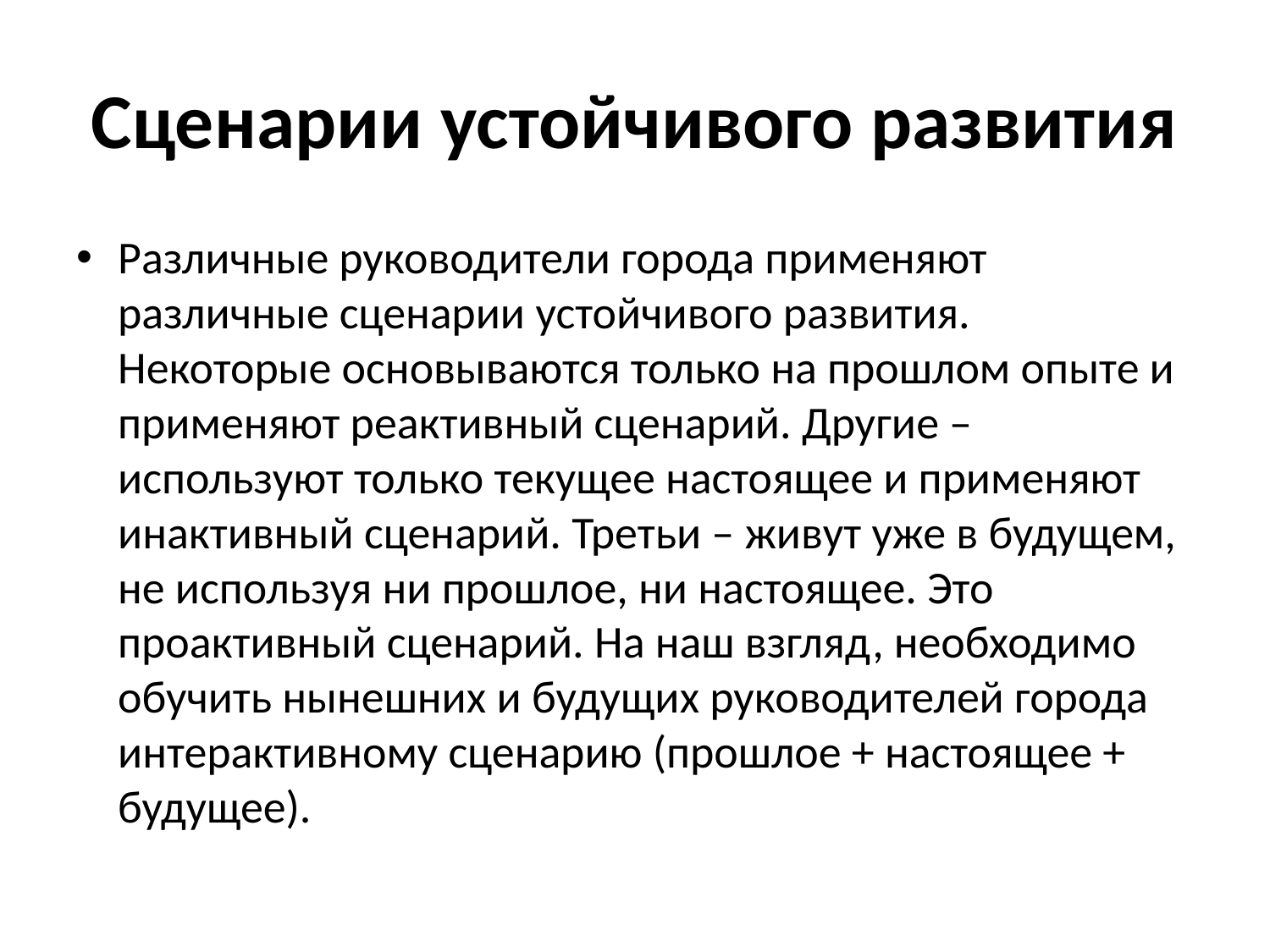

# Сценарии устойчивого развития
Различные руководители города применяют различные сценарии устойчивого развития. Некоторые основываются только на прошлом опыте и применяют реактивный сценарий. Другие – используют только текущее настоящее и применяют инактивный сценарий. Третьи – живут уже в будущем, не используя ни прошлое, ни настоящее. Это проактивный сценарий. На наш взгляд, необходимо обучить нынешних и будущих руководителей города интерактивному сценарию (прошлое + настоящее + будущее).